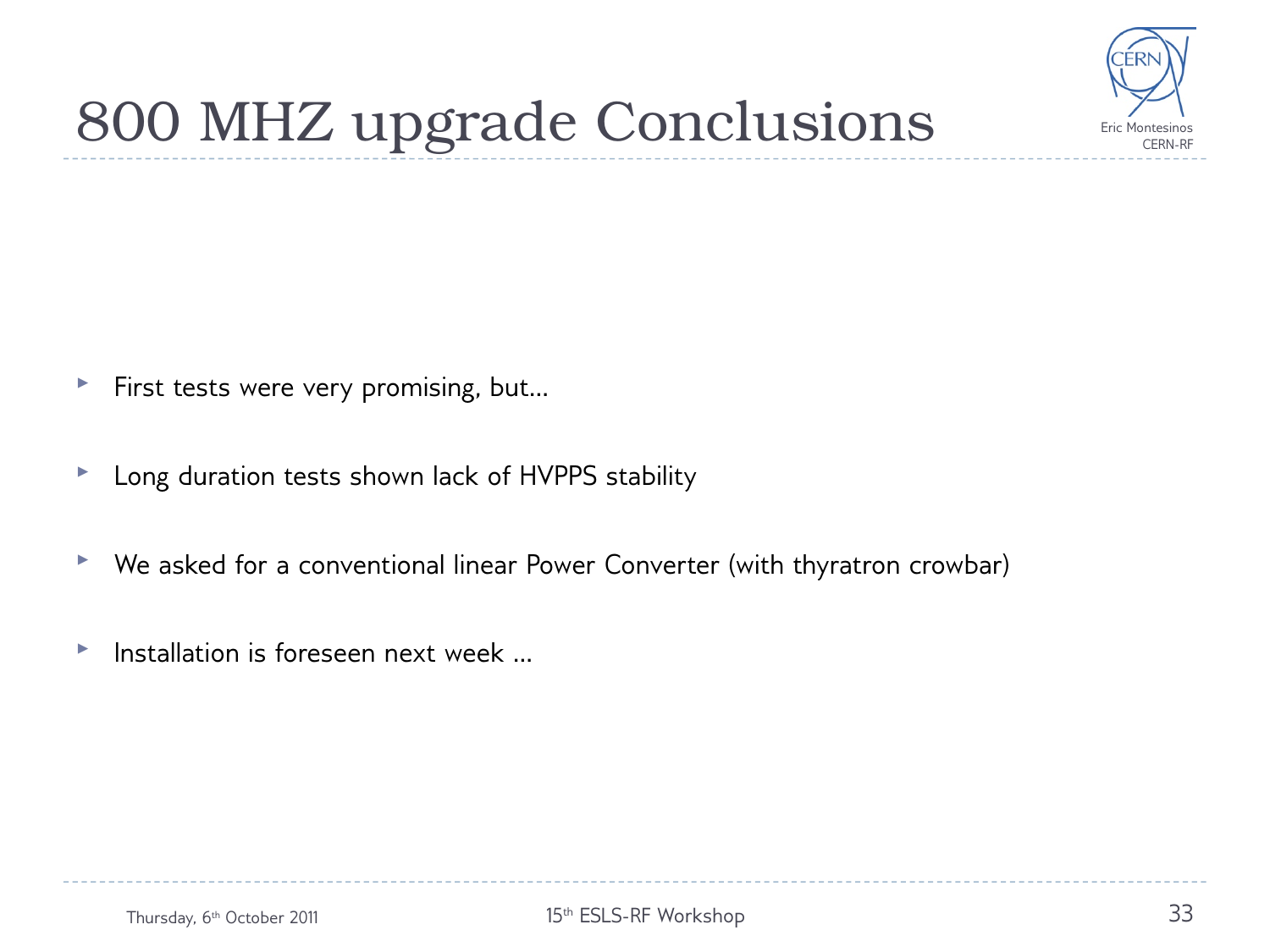

# 800 MHZ upgrade Conclusions
First tests were very promising, but…

Long duration tests shown lack of HVPPS stability

We asked for a conventional linear Power Converter (with thyratron crowbar)

Installation is foreseen next week …
Thursday, 6th October 2011
15th ESLS-RF Workshop
33